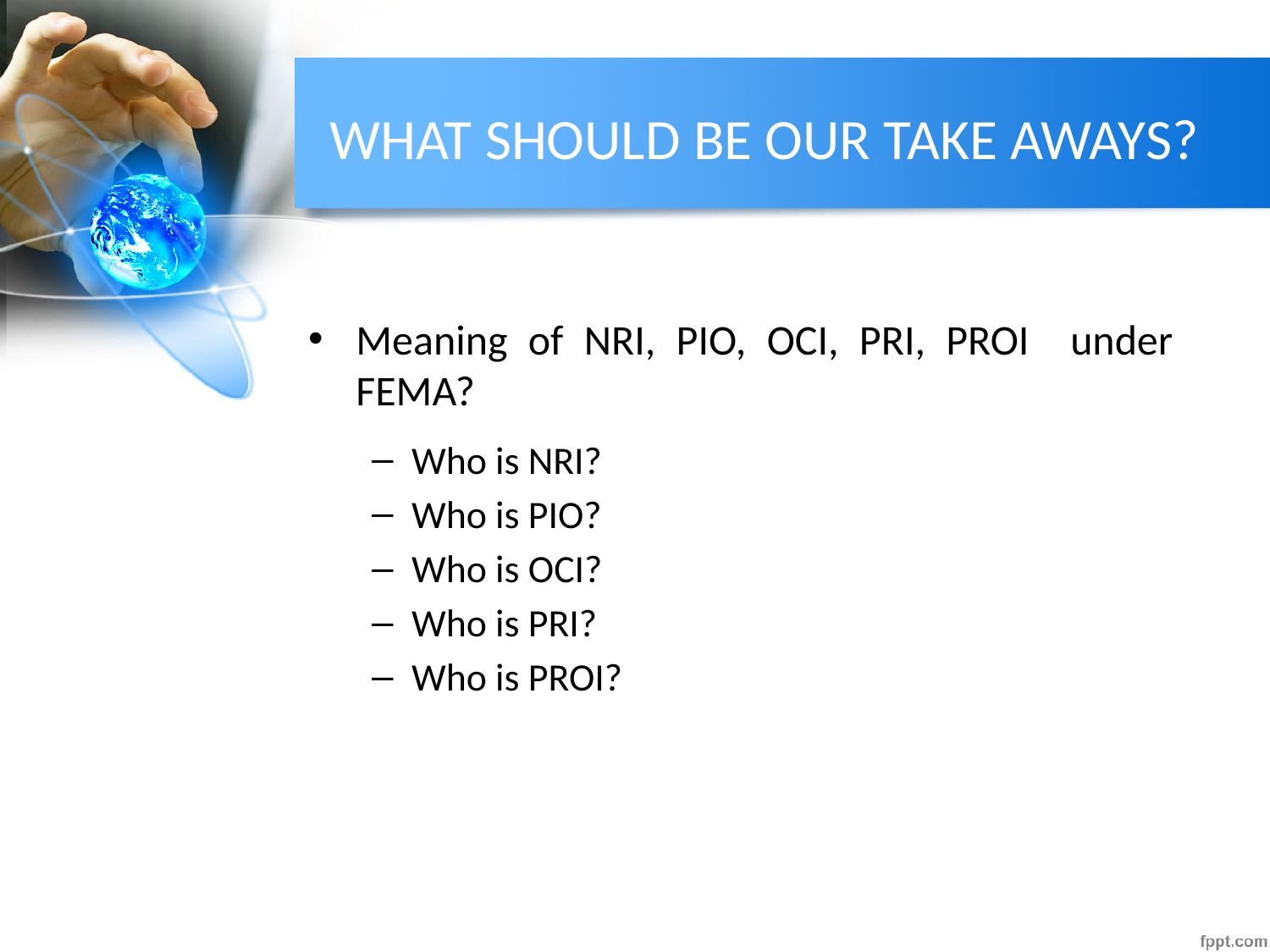

# WHAT SHOULD BE OUR TAKE AWAYS?

Meaning of NRI, PIO, OCI, PRI, PROI  under FEMA?
Who is NRI?
Who is PIO?
Who is OCI?
Who is PRI?
Who is PROI?